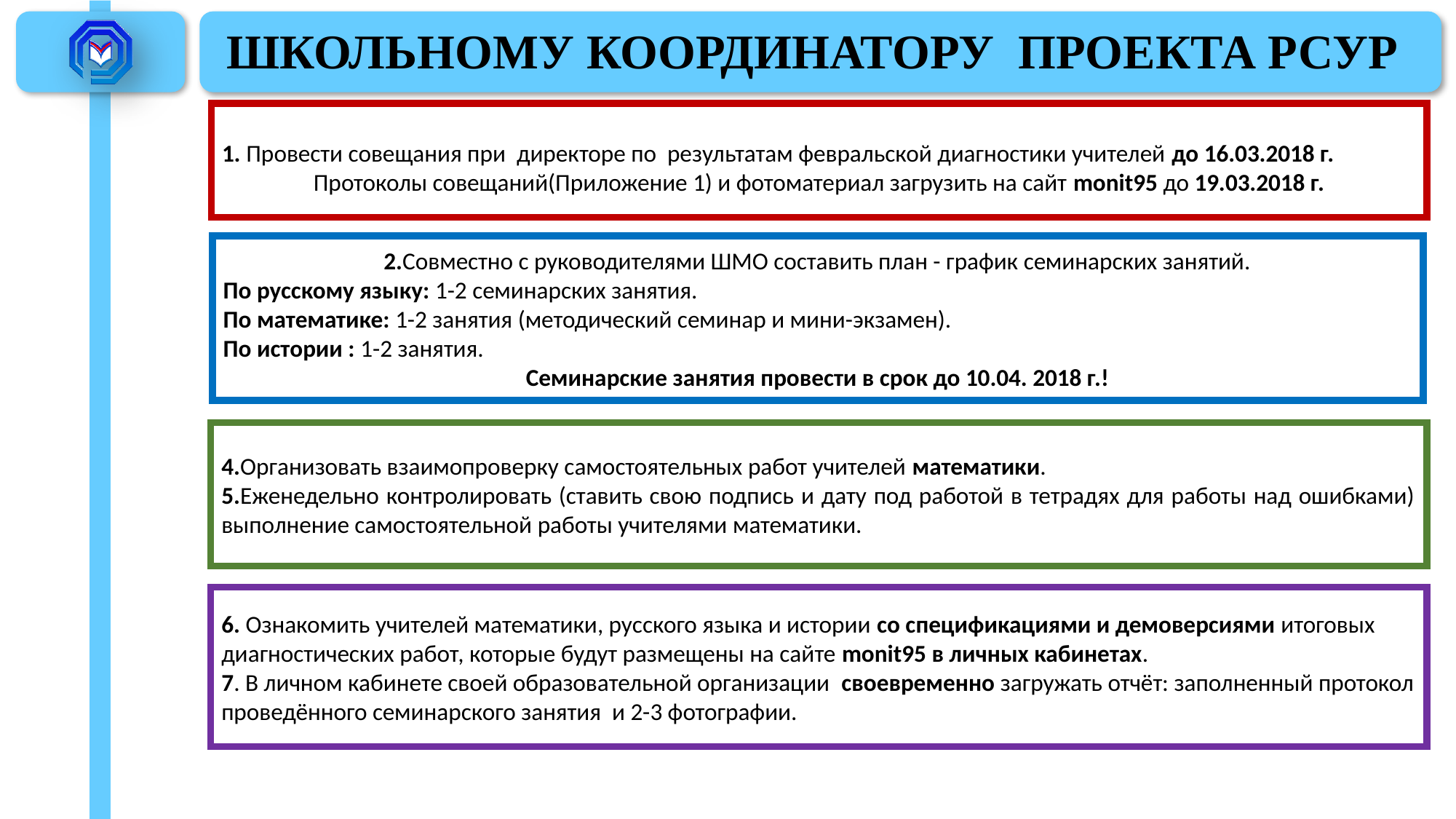

# ШКОЛЬНОМУ КООРДИНАТОРУ  ПРОЕКТА РСУР

1. Провести совещания при  директоре по  результатам февральской диагностики учителей до 16.03.2018 г.
Протоколы совещаний(Приложение 1) и фотоматериал загрузить на сайт monit95 до 19.03.2018 г.

2.Совместно с руководителями ШМО составить план - график семинарских занятий.
По русскому языку: 1-2 семинарских занятия.
По математике: 1-2 занятия (методический семинар и мини-экзамен).
По истории : 1-2 занятия.
Семинарские занятия провести в срок до 10.04. 2018 г.!
4.Организовать взаимопроверку самостоятельных работ учителей математики.
5.Еженедельно контролировать (ставить свою подпись и дату под работой в тетрадях для работы над ошибками) выполнение самостоятельной работы учителями математики.
6. Ознакомить учителей математики, русского языка и истории со спецификациями и демоверсиями итоговых диагностических работ, которые будут размещены на сайте monit95 в личных кабинетах.
7. В личном кабинете своей образовательной организации  своевременно загружать отчёт: заполненный протокол проведённого семинарского занятия  и 2-3 фотографии.